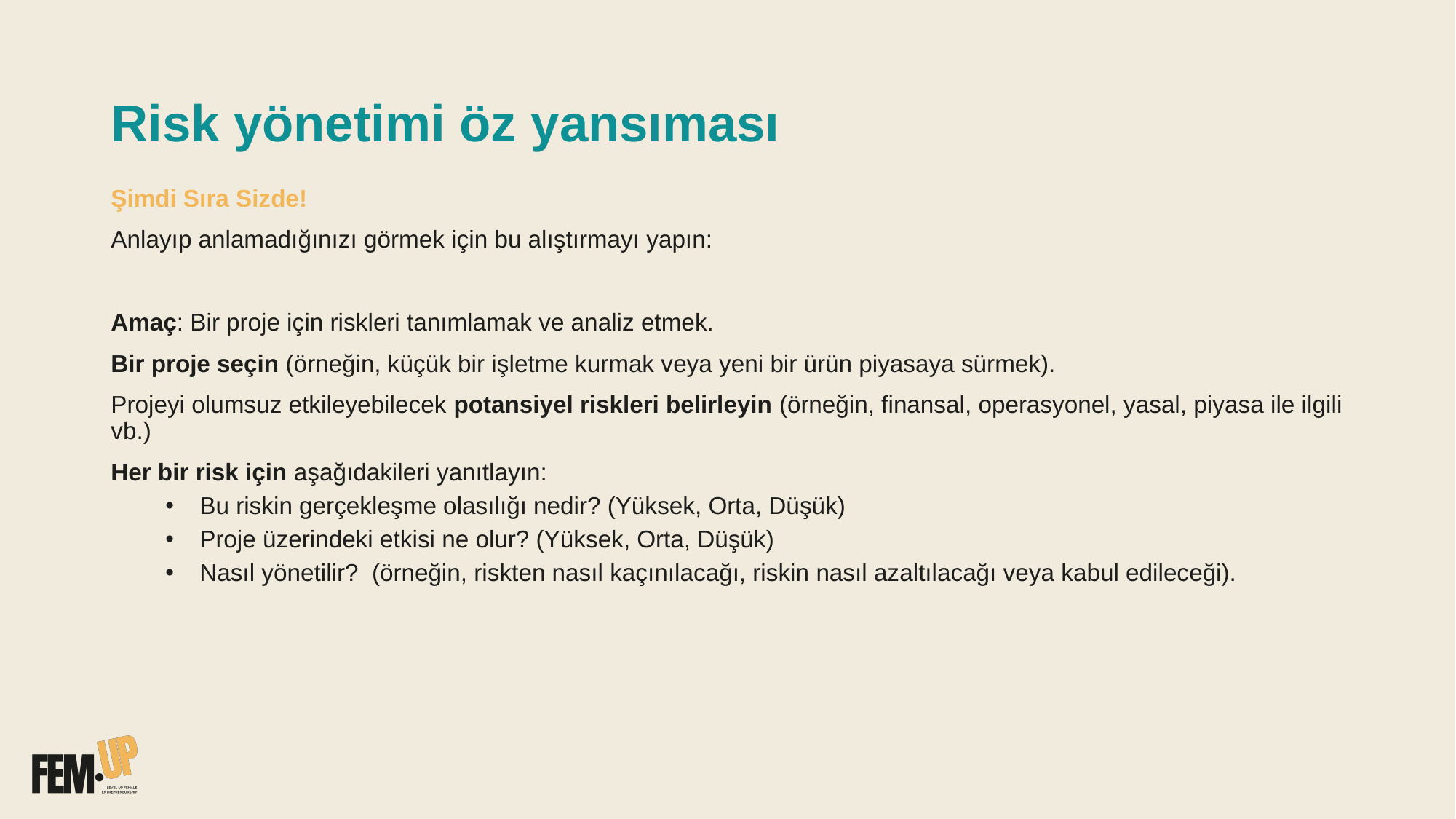

# Risk yönetimi öz yansıması
Şimdi Sıra Sizde!
Anlayıp anlamadığınızı görmek için bu alıştırmayı yapın:

Amaç: Bir proje için riskleri tanımlamak ve analiz etmek.
Bir proje seçin (örneğin, küçük bir işletme kurmak veya yeni bir ürün piyasaya sürmek).
Projeyi olumsuz etkileyebilecek potansiyel riskleri belirleyin (örneğin, finansal, operasyonel, yasal, piyasa ile ilgili vb.)
Her bir risk için aşağıdakileri yanıtlayın:
Bu riskin gerçekleşme olasılığı nedir? (Yüksek, Orta, Düşük)
Proje üzerindeki etkisi ne olur? (Yüksek, Orta, Düşük)
Nasıl yönetilir?  (örneğin, riskten nasıl kaçınılacağı, riskin nasıl azaltılacağı veya kabul edileceği).